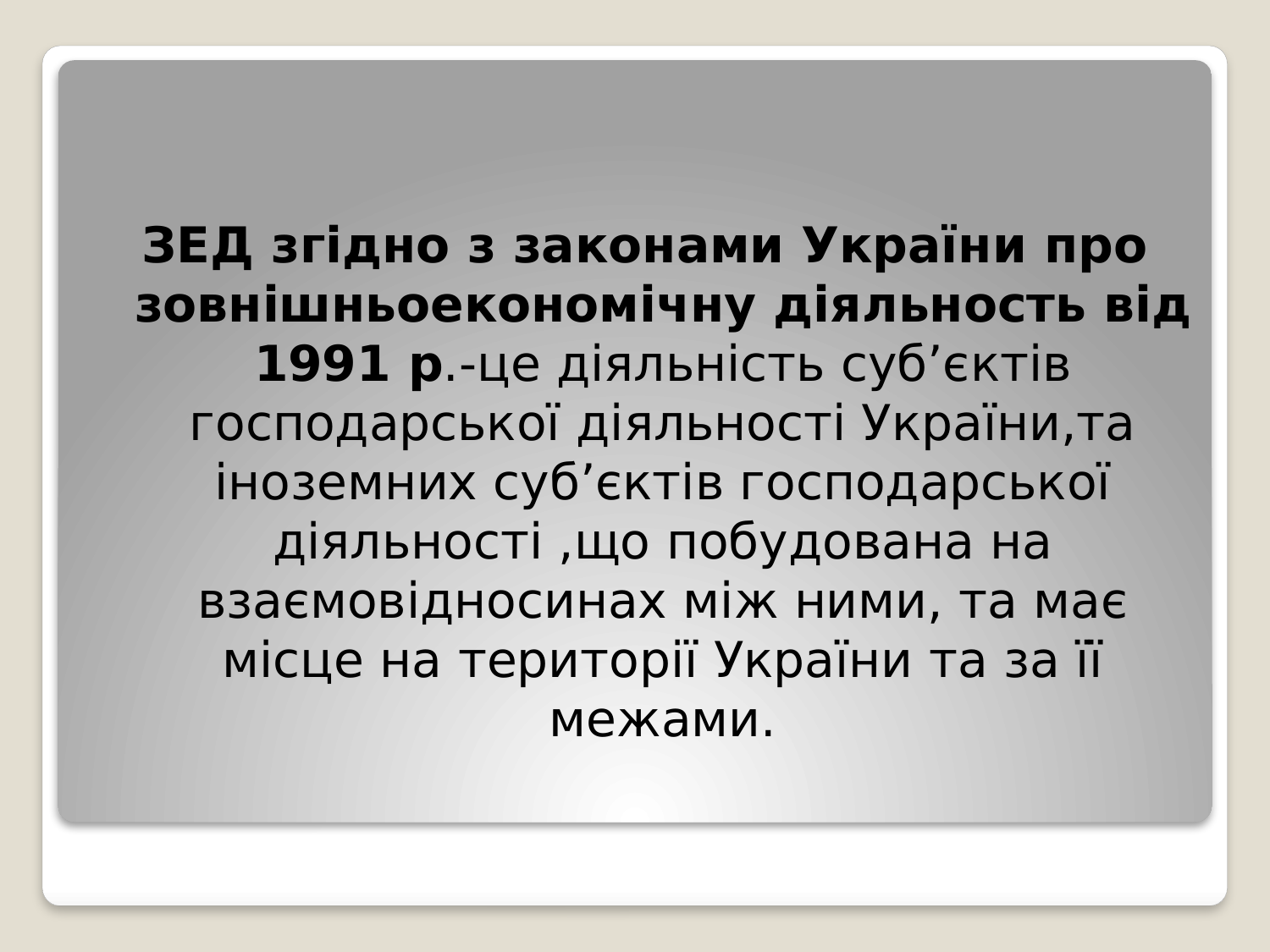

ЗЕД згідно з законами України про зовнішньоекономічну діяльность від 1991 р.-це діяльність суб’єктів господарської діяльності України,та іноземних суб’єктів господарської діяльності ,що побудована на взаємовідносинах між ними, та має місце на території України та за її межами.